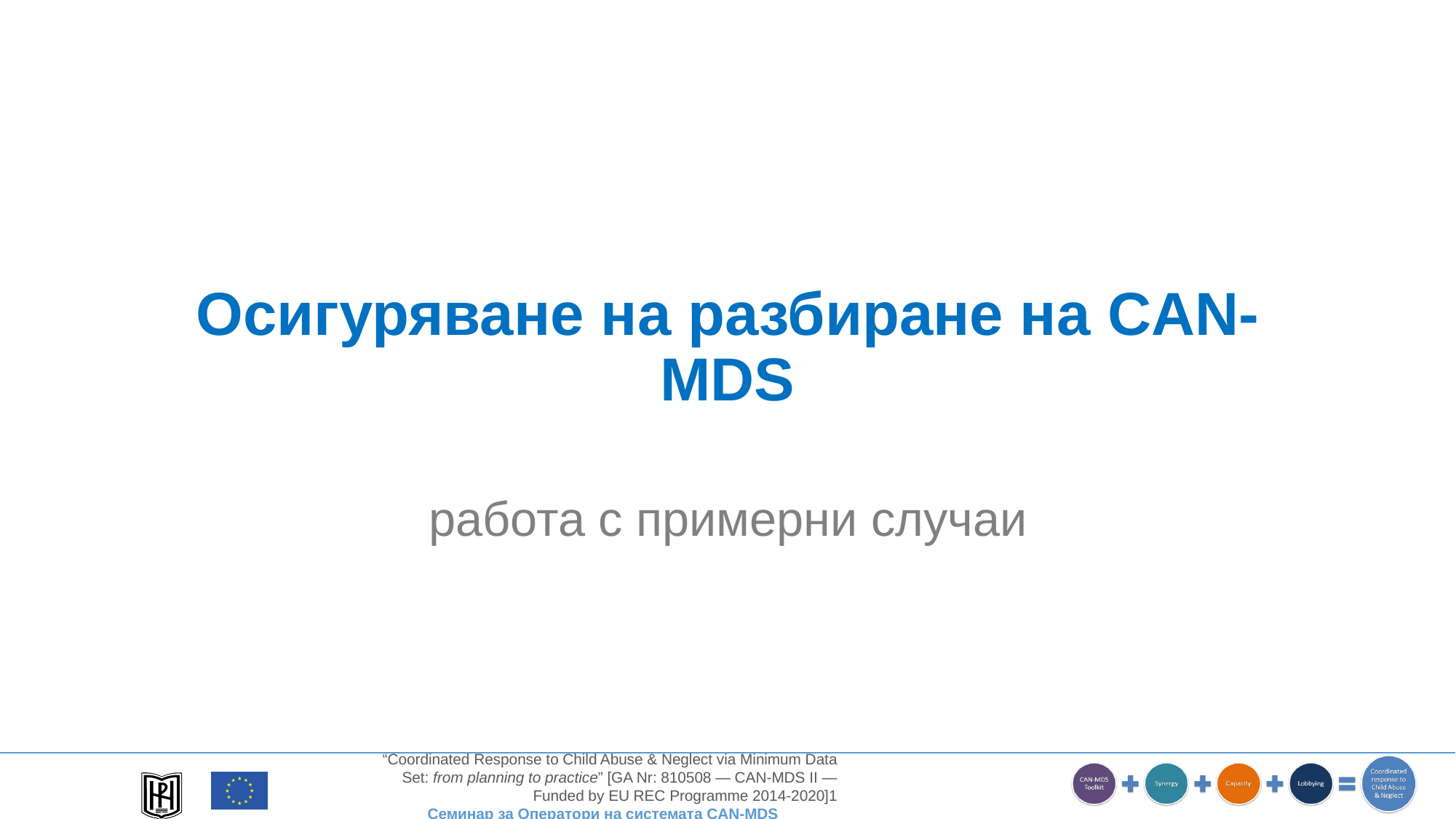

# Осигуряване на разбиране на CAN-MDS

работа с примерни случаи